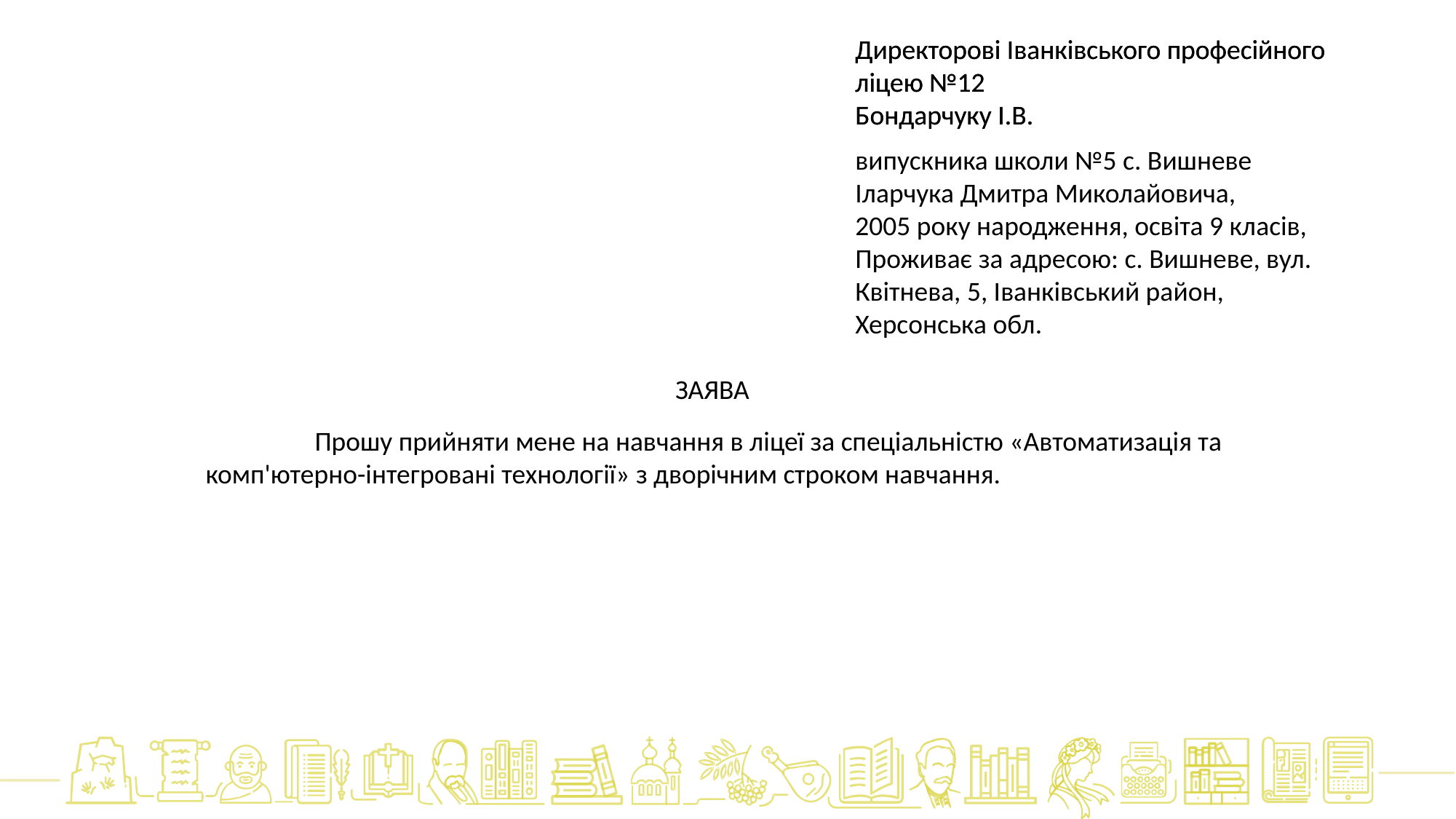

Директорові Іванківського професійного ліцею №12
Бондарчуку І.В.
Директорові Іванківського професійного ліцею №12
Бондарчуку І.В.
випускника школи №5 с. Вишневе
Іларчука Дмитра Миколайовича,
2005 року народження, освіта 9 класів,
Проживає за адресою: с. Вишневе, вул. Квітнева, 5, Іванківський район, Херсонська обл.
ЗАЯВА
	Прошу прийняти мене на навчання в ліцеї за спеціальністю «Автоматизація та комп'ютерно-інтегровані технології» з дворічним строком навчання.